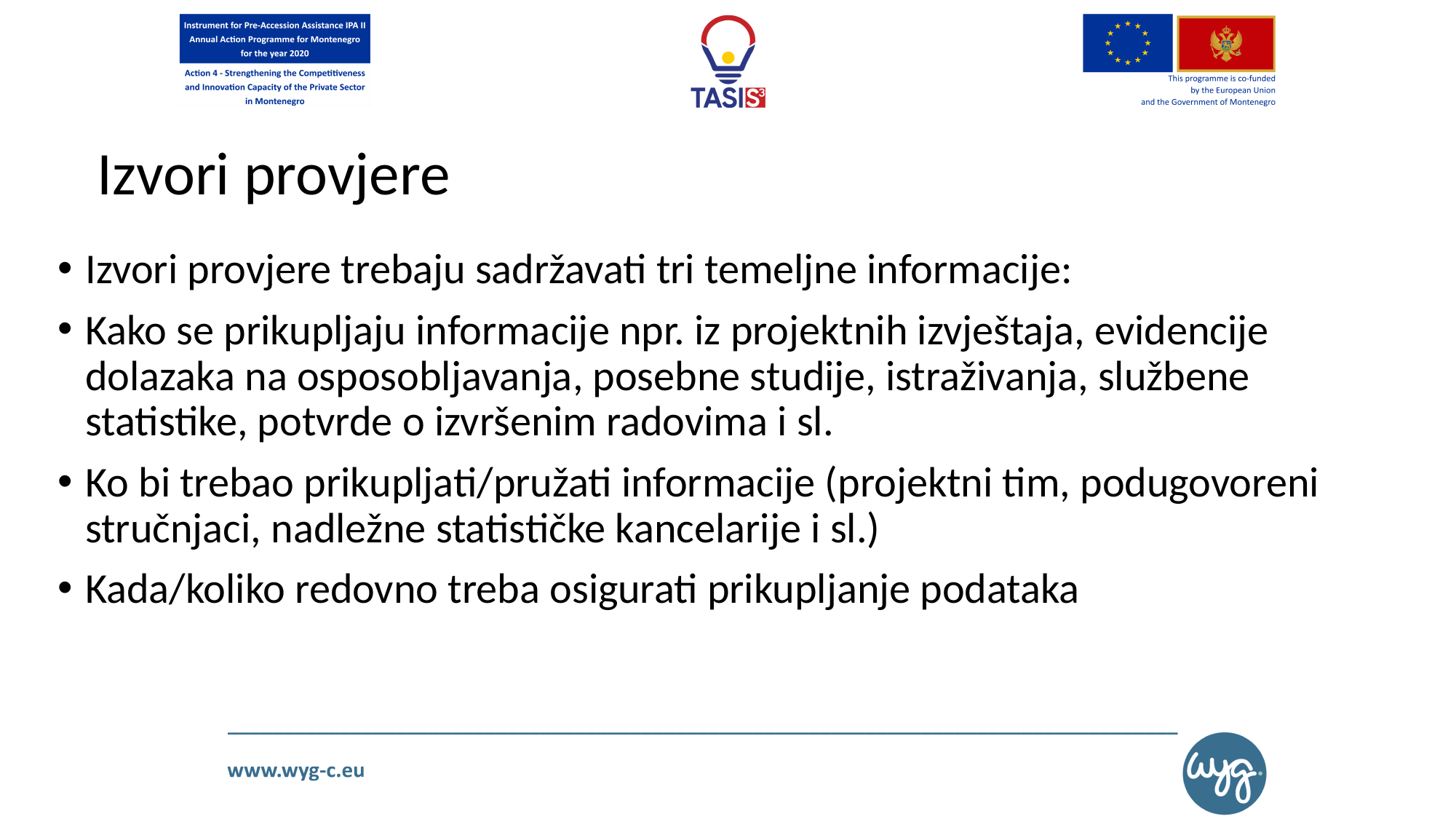

# Izvori provjere
Izvori provjere trebaju sadržavati tri temeljne informacije:
Kako se prikupljaju informacije npr. iz projektnih izvještaja, evidencije dolazaka na osposobljavanja, posebne studije, istraživanja, službene statistike, potvrde o izvršenim radovima i sl.
Ko bi trebao prikupljati/pružati informacije (projektni tim, podugovoreni stručnjaci, nadležne statističke kancelarije i sl.)
Kada/koliko redovno treba osigurati prikupljanje podataka